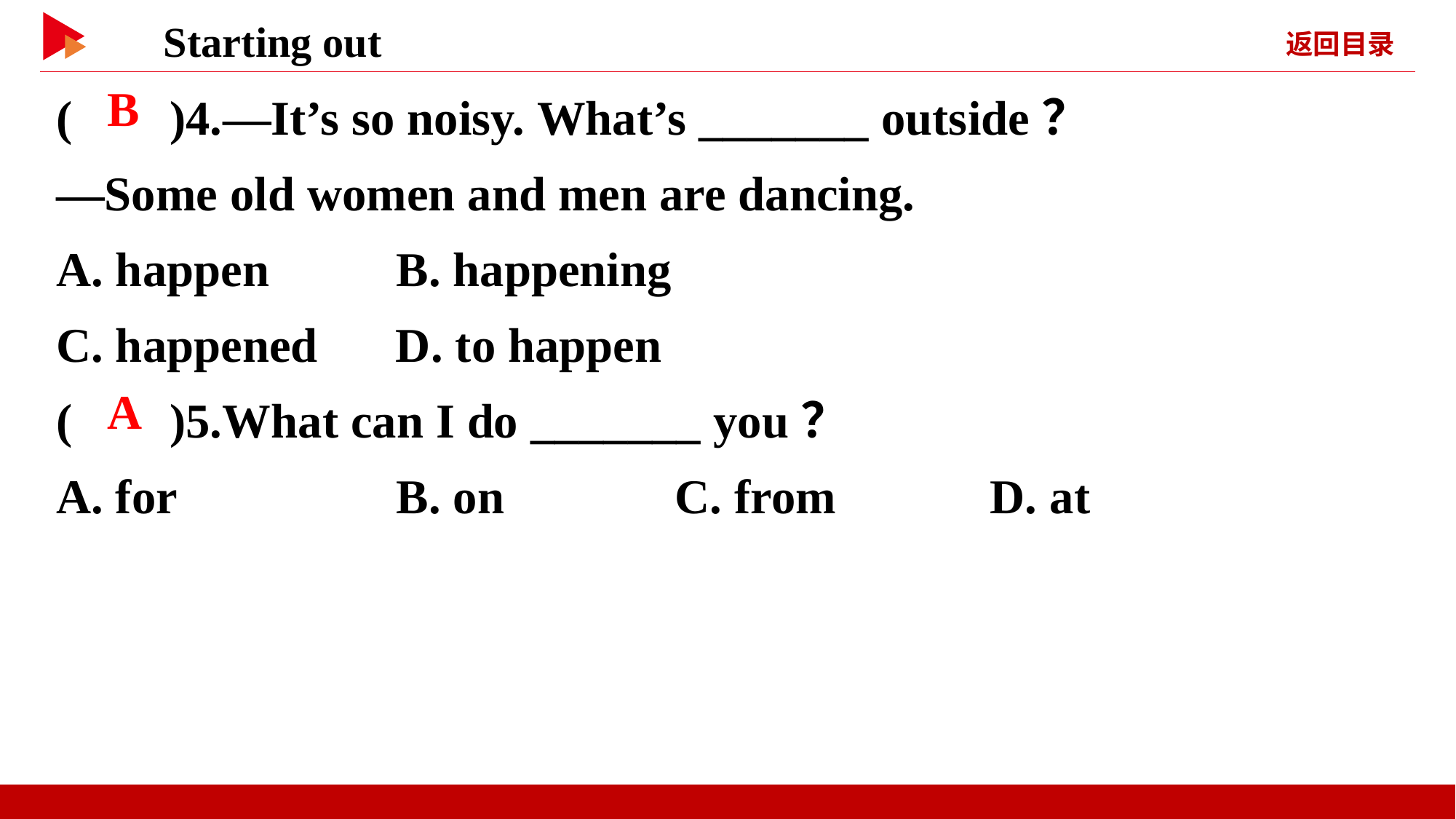

(        )4.—It’s so noisy. What’s _______ outside？
—Some old women and men are dancing.
A. happen	          B. happening
C. happened	 D. to happen
(        )5.What can I do _______ you？
A. for	          B. on	      C. from	     D. at
   B
   A